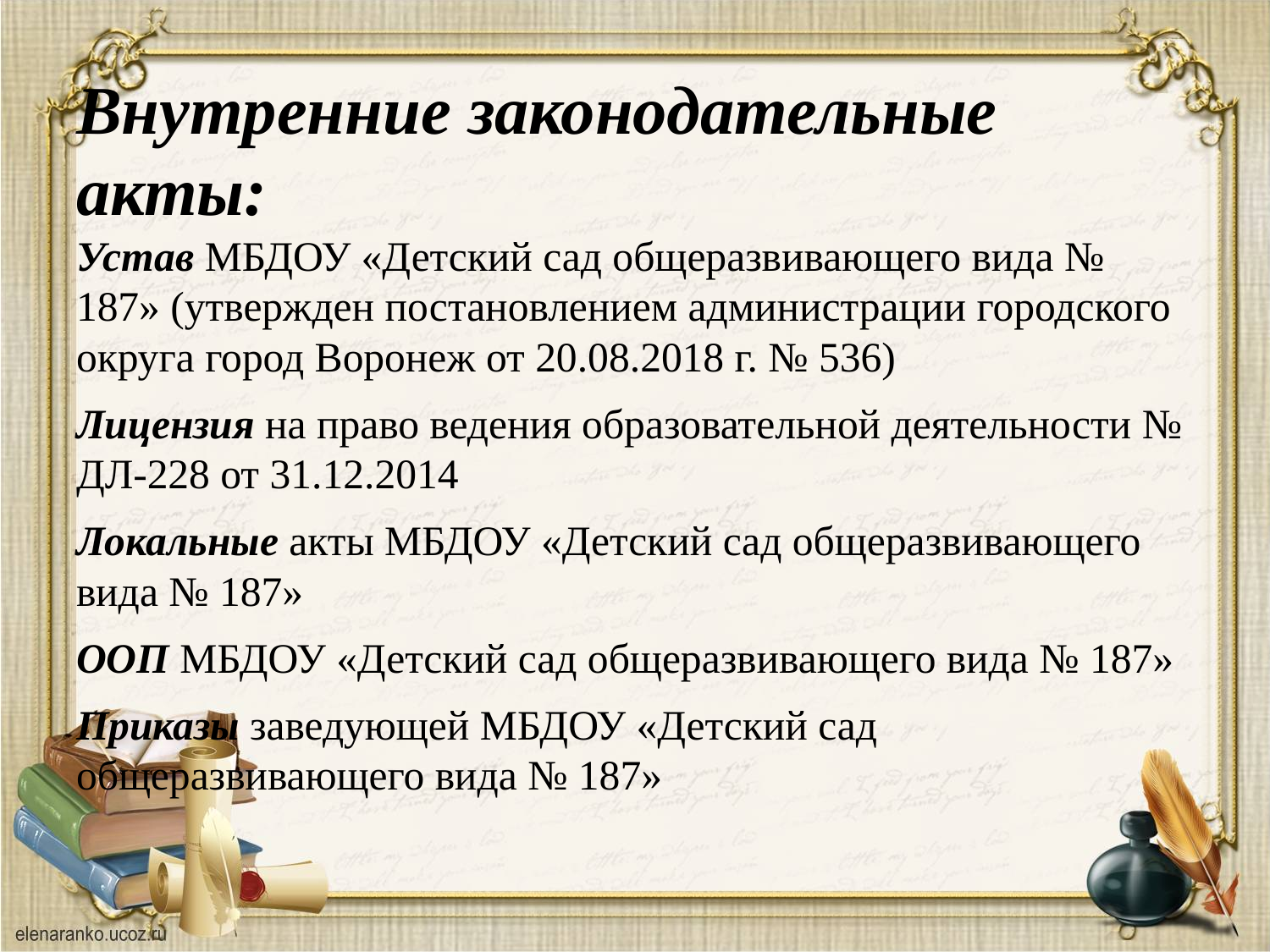

# Внутренние законодательные акты: Устав МБДОУ «Детский сад общеразвивающего вида № 187» (утвержден постановлением администрации городского округа город Воронеж от 20.08.2018 г. № 536) Лицензия на право ведения образовательной деятельности № ДЛ-228 от 31.12.2014 Локальные акты МБДОУ «Детский сад общеразвивающего вида № 187» ООП МБДОУ «Детский сад общеразвивающего вида № 187» Приказы заведующей МБДОУ «Детский сад общеразвивающего вида № 187»